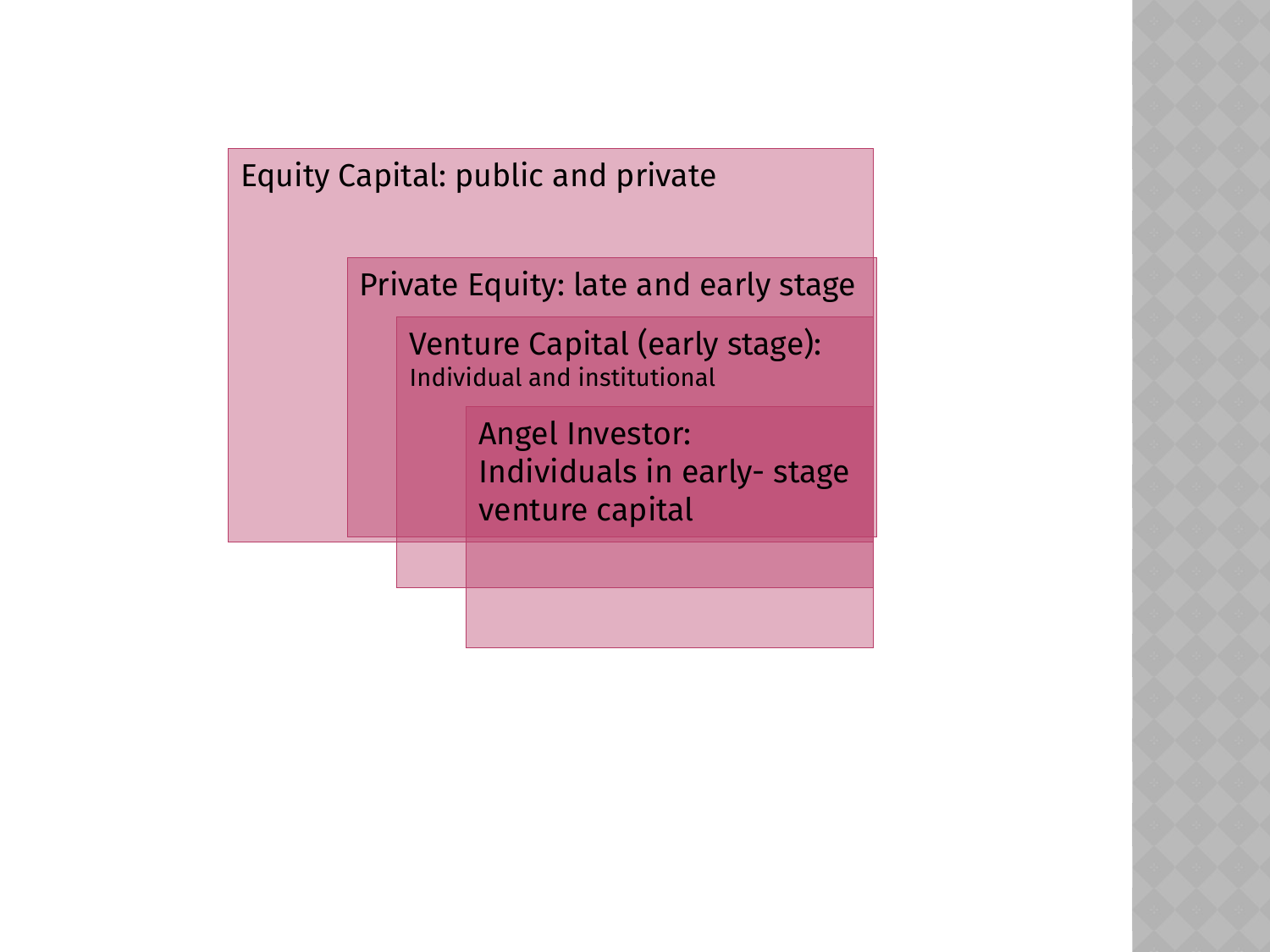

Equity Capital: public and private

Private Equity: late and early stage

Venture Capital (early stage):
Individual and institutional

Angel Investor:
Individuals in early- stage venture capital